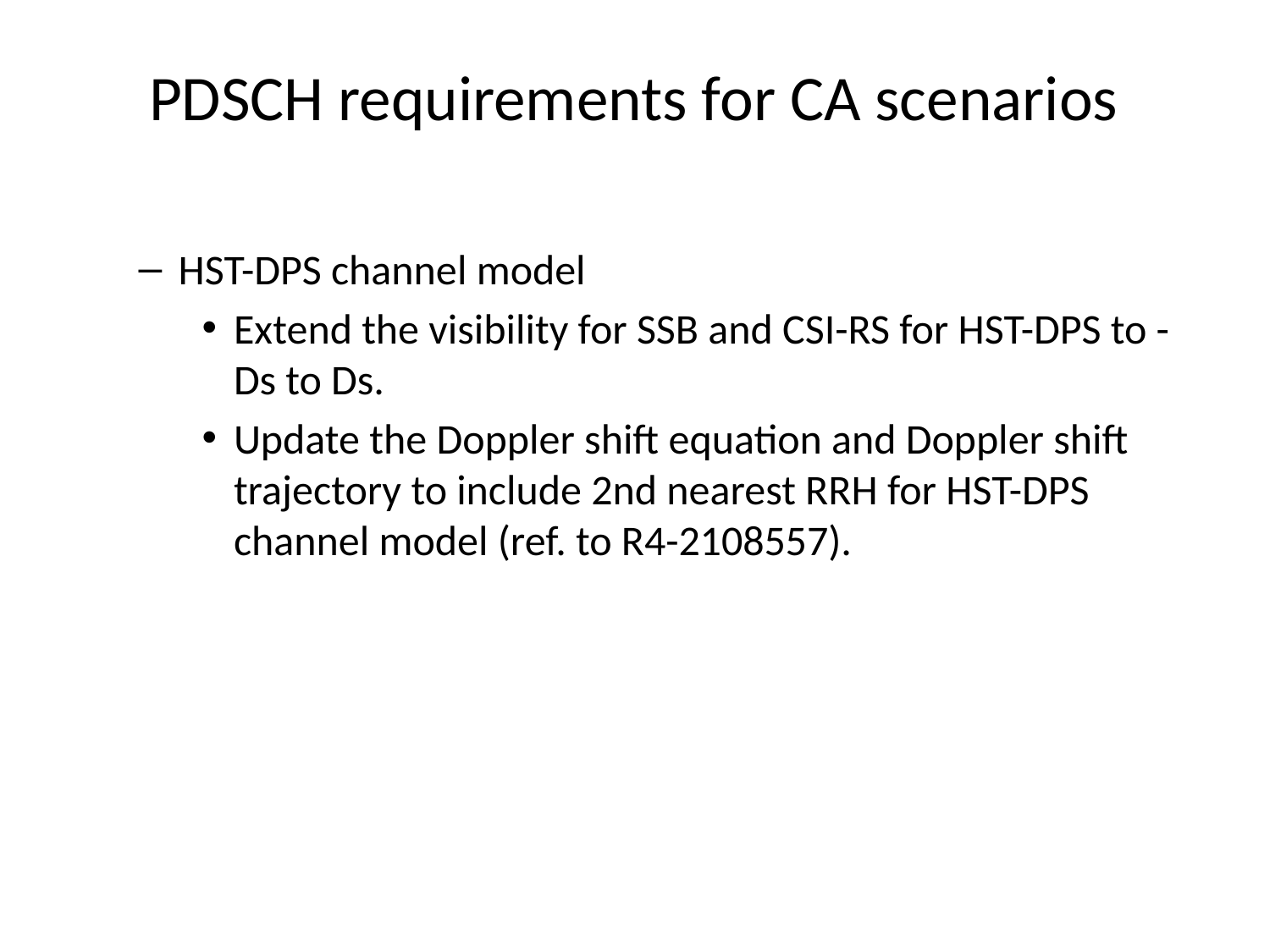

# PDSCH requirements for CA scenarios
HST-DPS channel model
Extend the visibility for SSB and CSI-RS for HST-DPS to -Ds to Ds.
Update the Doppler shift equation and Doppler shift trajectory to include 2nd nearest RRH for HST-DPS channel model (ref. to R4-2108557).